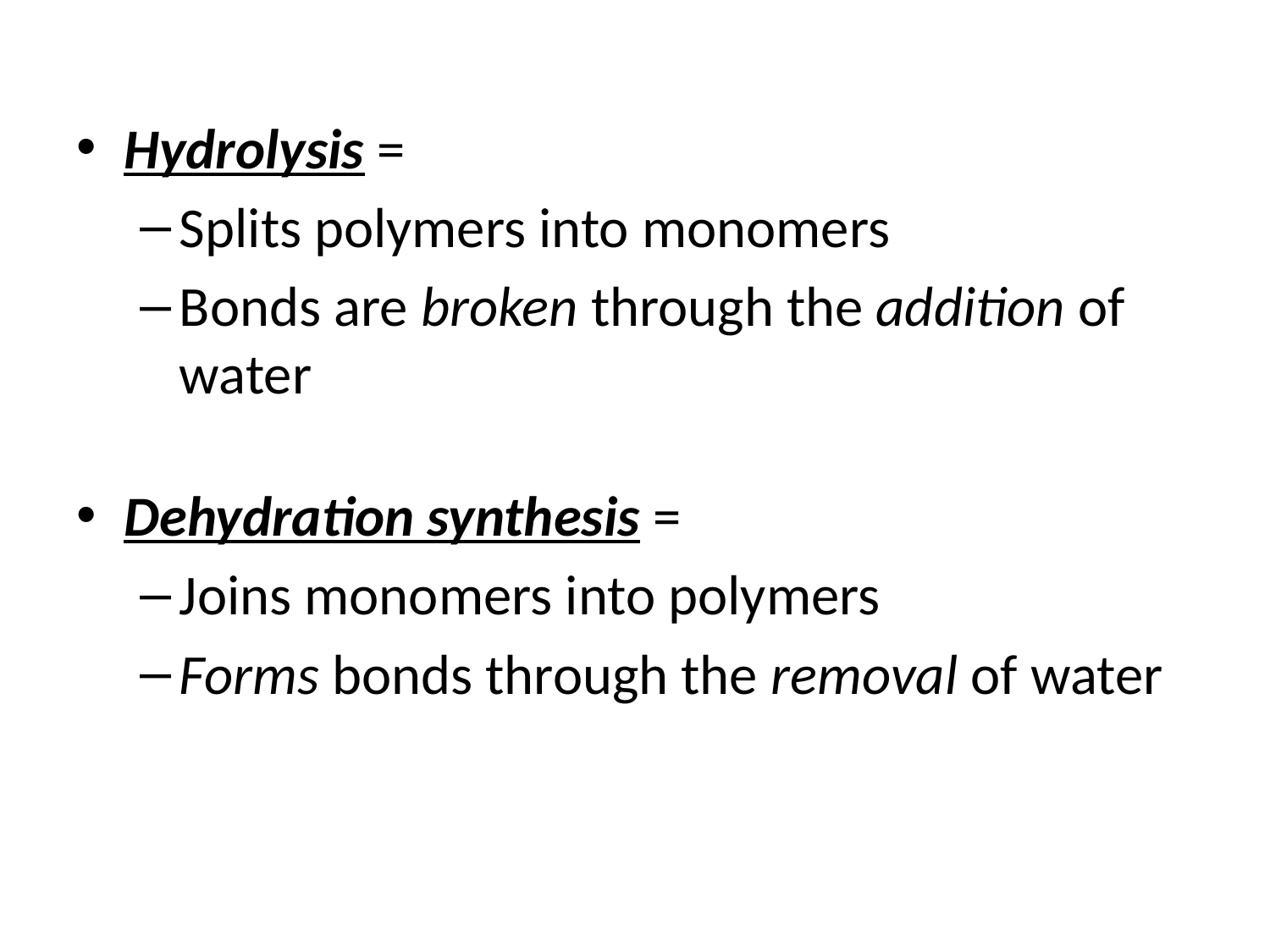

Hydrolysis =
Splits polymers into monomers
Bonds are broken through the addition of water

Dehydration synthesis =
Joins monomers into polymers
Forms bonds through the removal of water